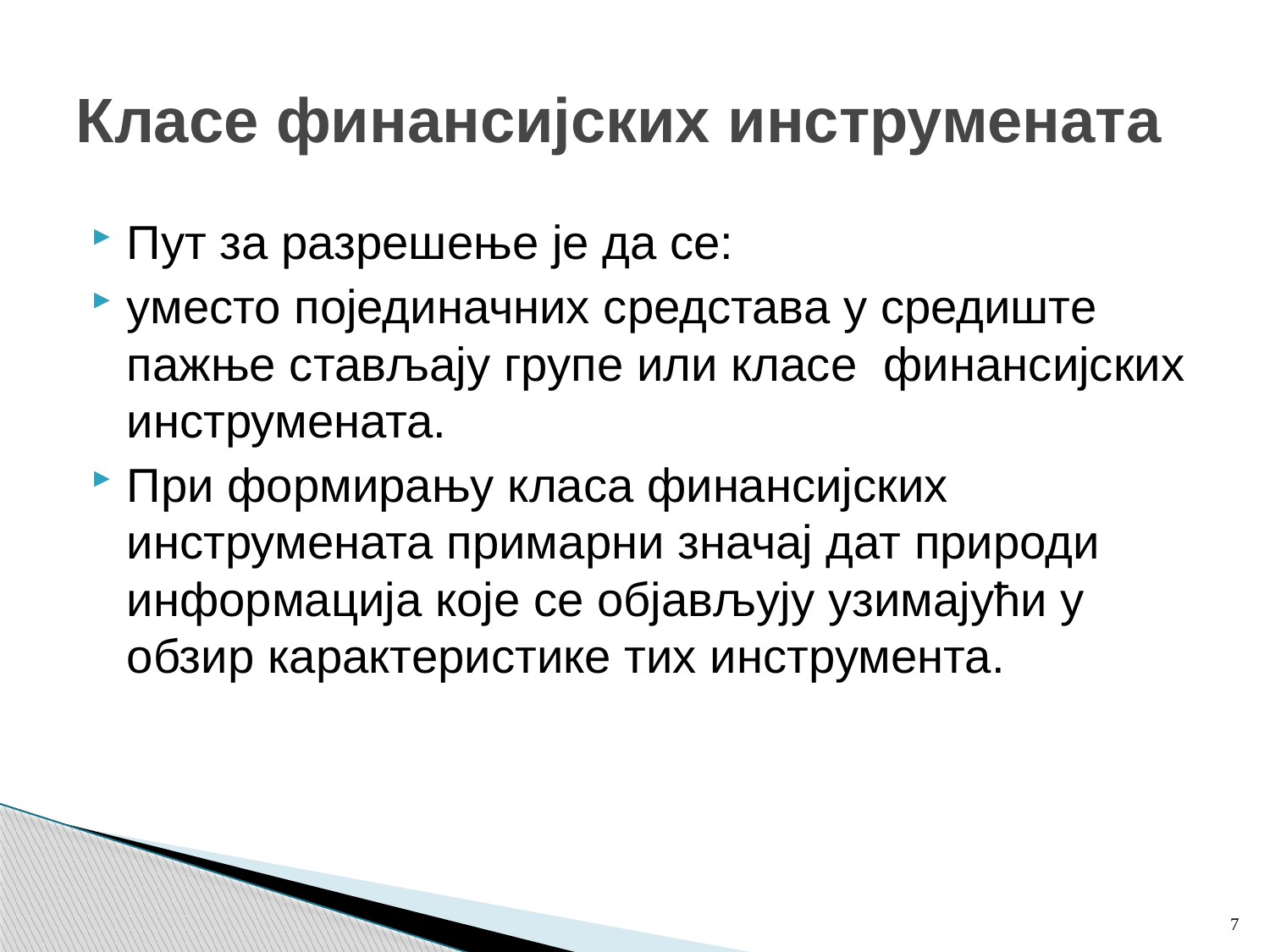

# Класе финансијских инструмената
Пут за разрешење је да се:
уместо појединачних средстава у средиште пажње стављају групе или класе  финансијских инструмената.
При формирању класа финансијских инструмената примарни значај дат природи информација које се објављују узимајући у обзир карактеристике тих инструмента.
7